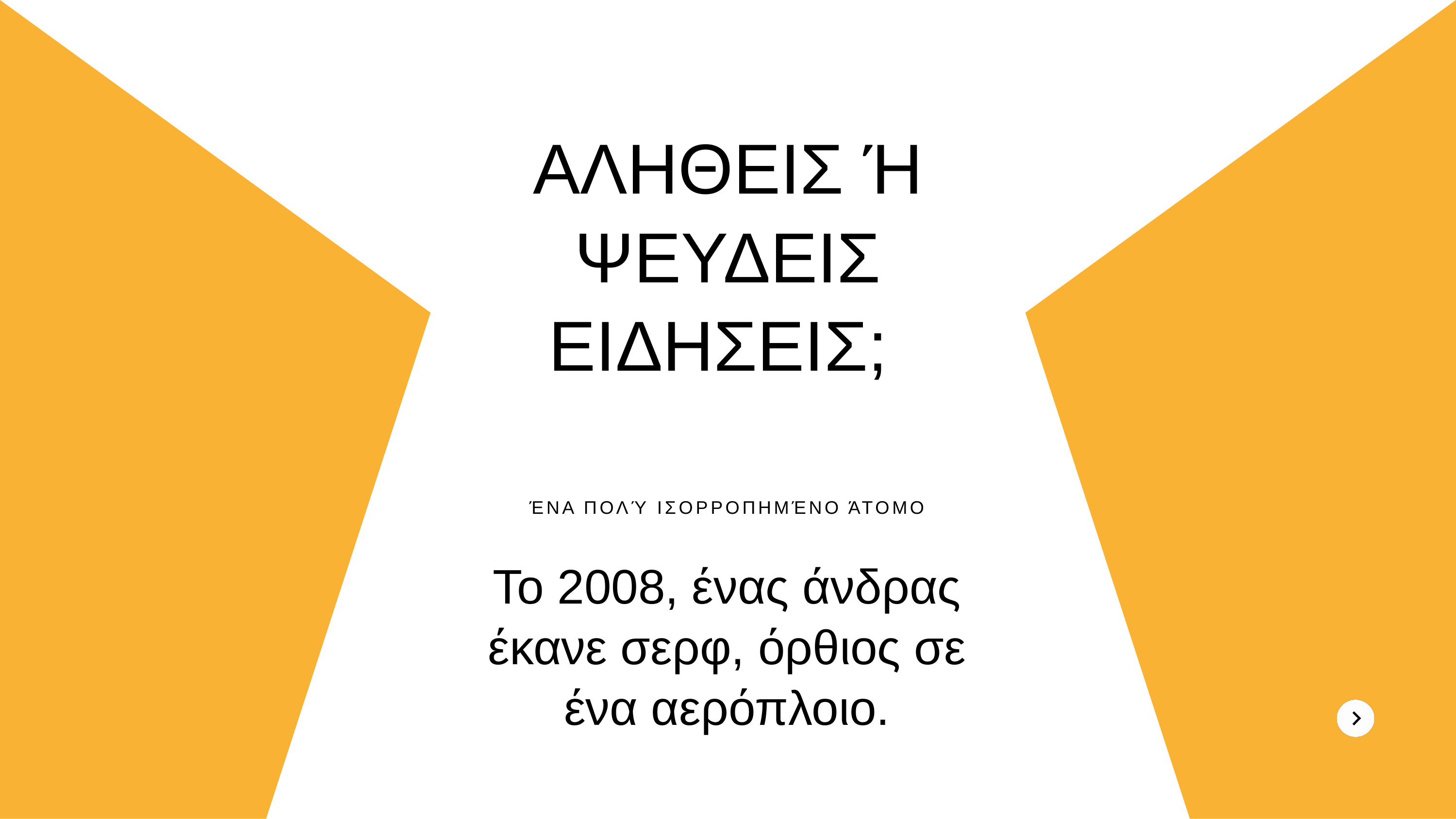

ΑΛΗΘΕΙΣ Ή ΨΕΥΔΕΙΣ ΕΙΔΗΣΕΙΣ;
ΈΝΑ ΠΟΛΎ ΙΣΟΡΡΟΠΗΜΈΝΟ ΆΤΟΜΟ
Το 2008, ένας άνδρας έκανε σερφ, όρθιος σε ένα αερόπλοιο.